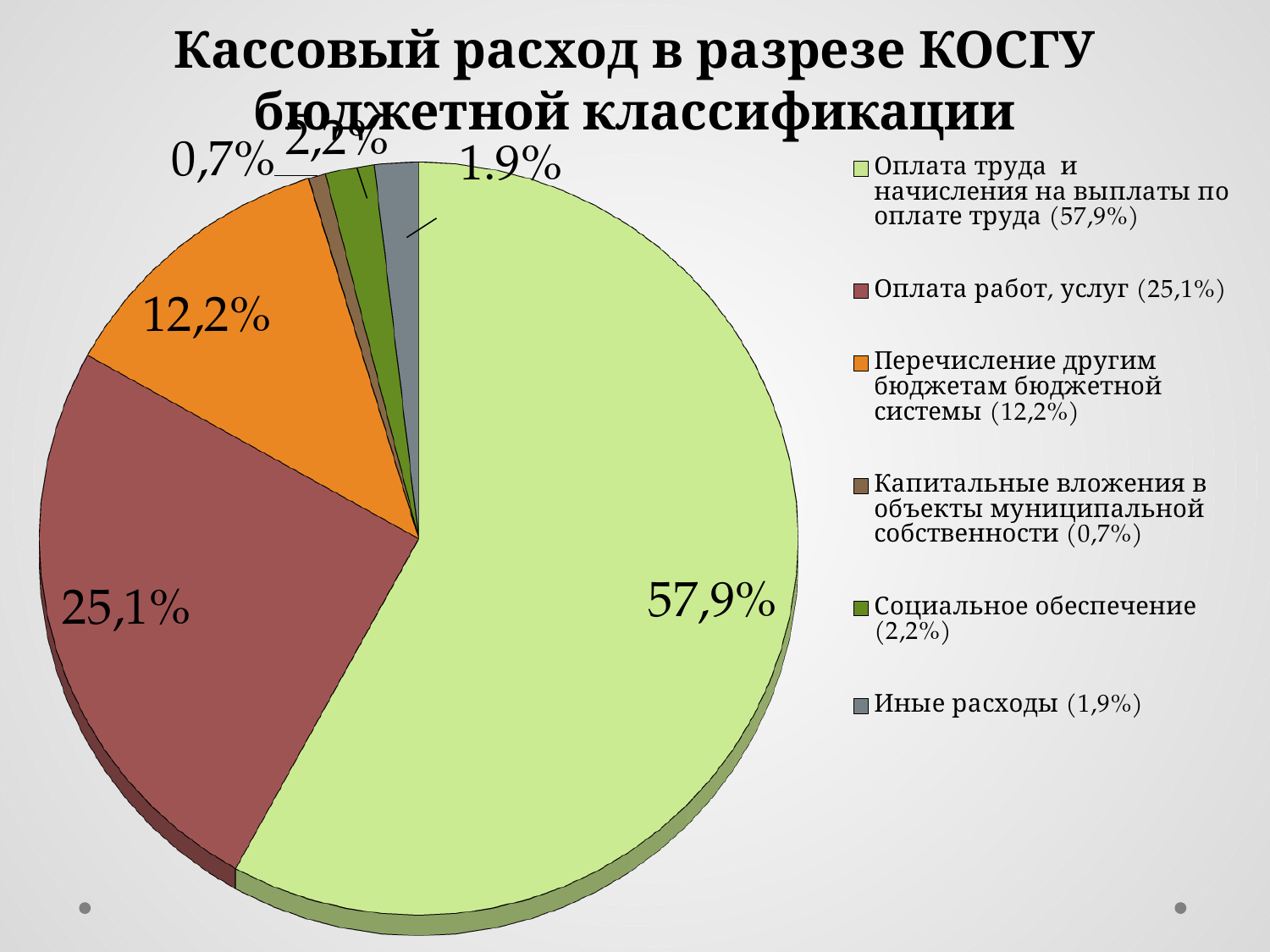

# Кассовый расход в разрезе КОСГУ бюджетной классификации

[unsupported chart]